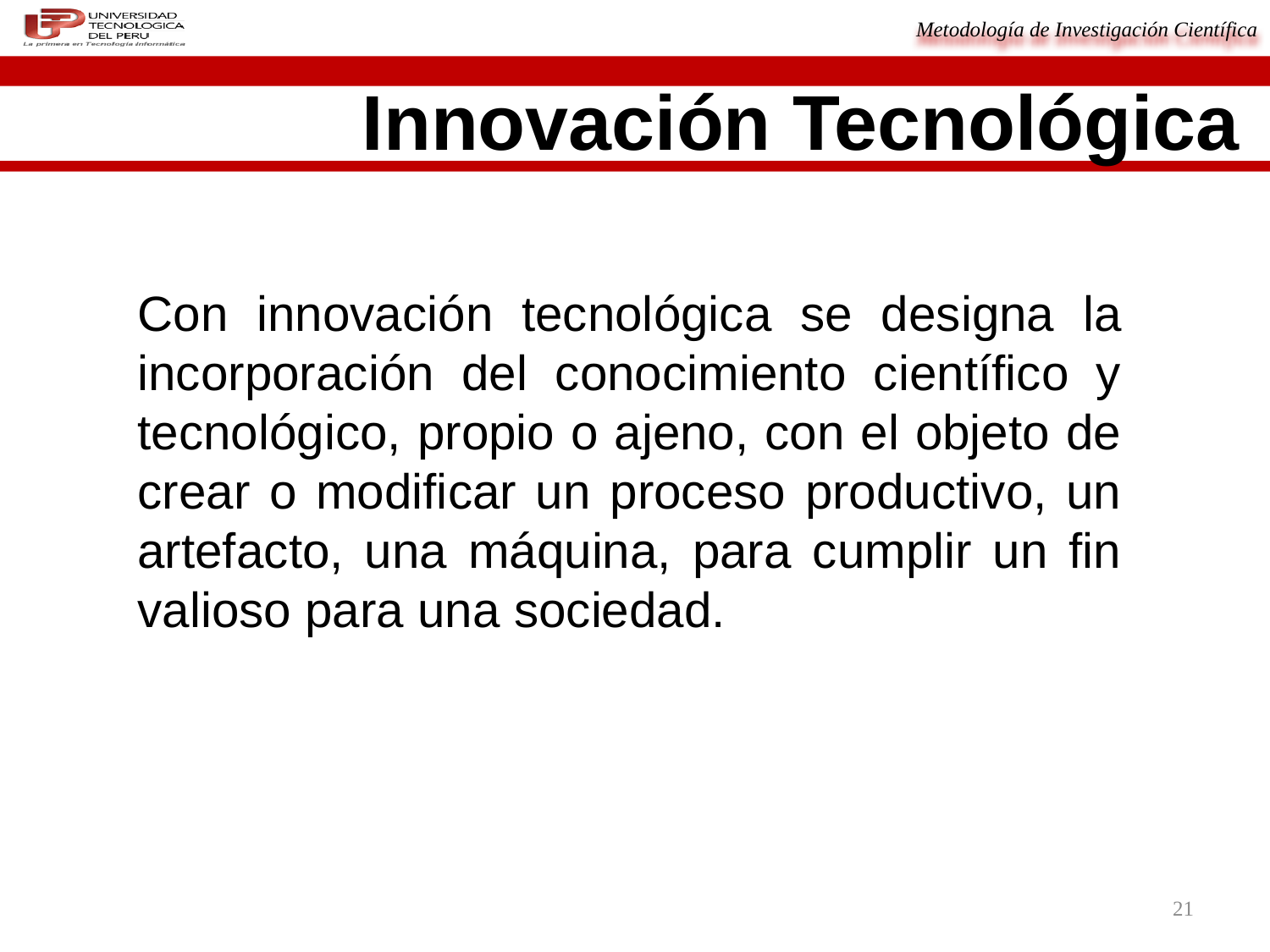

Innovación Tecnológica
Con innovación tecnológica se designa la incorporación del conocimiento científico y tecnológico, propio o ajeno, con el objeto de crear o modificar un proceso productivo, un artefacto, una máquina, para cumplir un fin valioso para una sociedad.
21